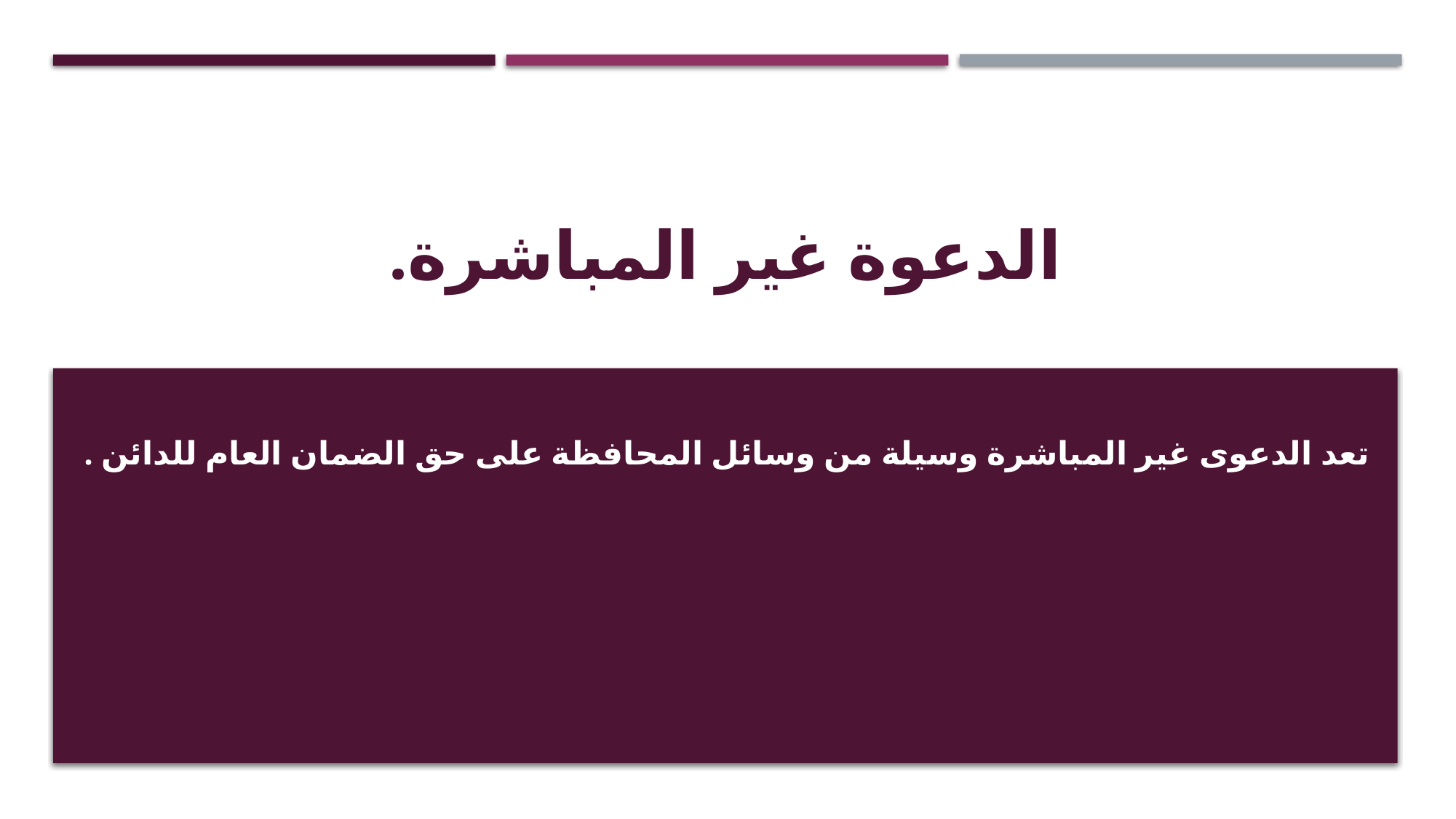

# الدعوة غير المباشرة.

تعد الدعوى غير المباشرة وسيلة من وسائل المحافظة على حق الضمان العام للدائن .